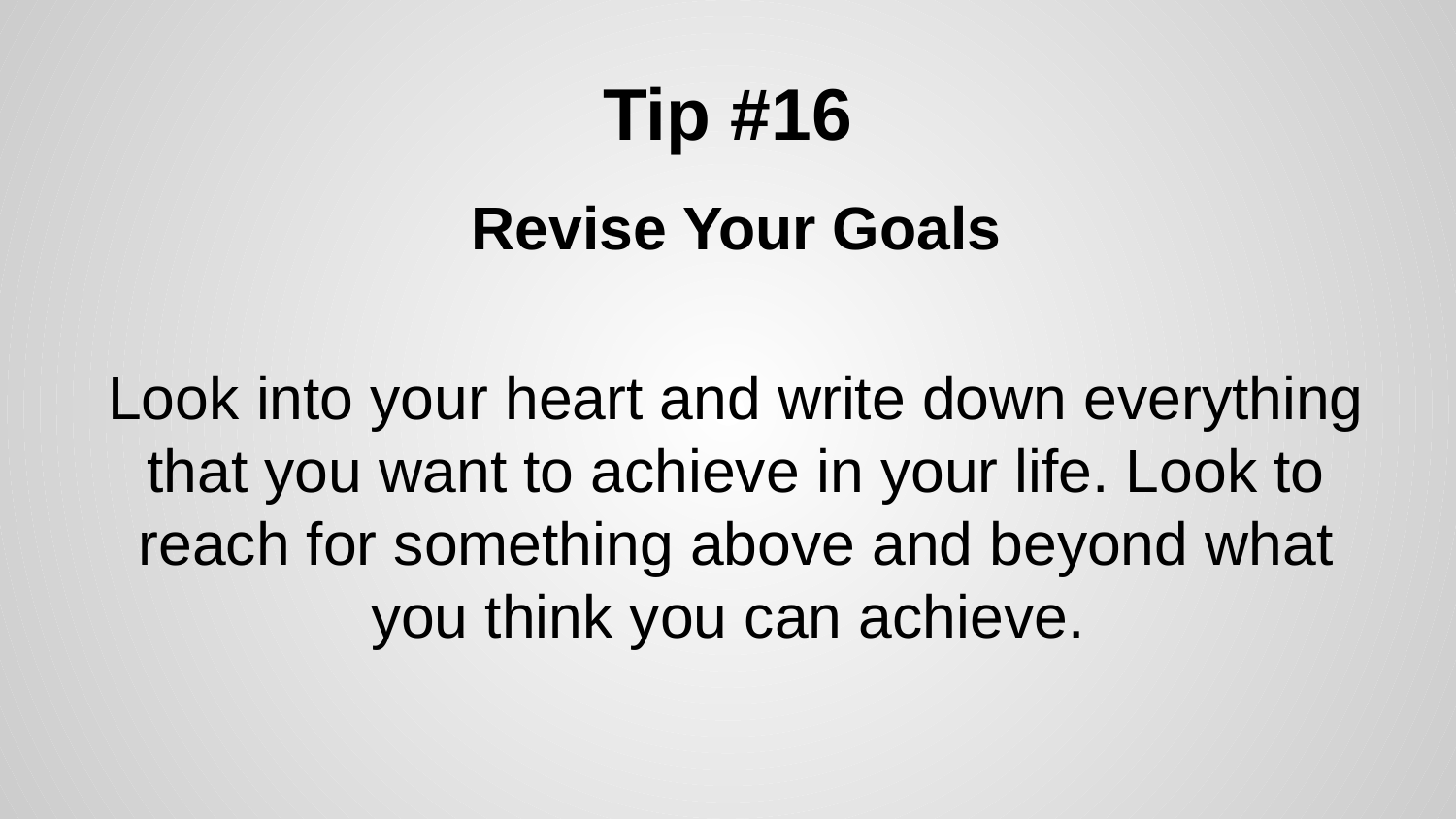

# Tip #16

Revise Your Goals

Look into your heart and write down everything that you want to achieve in your life. Look to reach for something above and beyond what you think you can achieve.